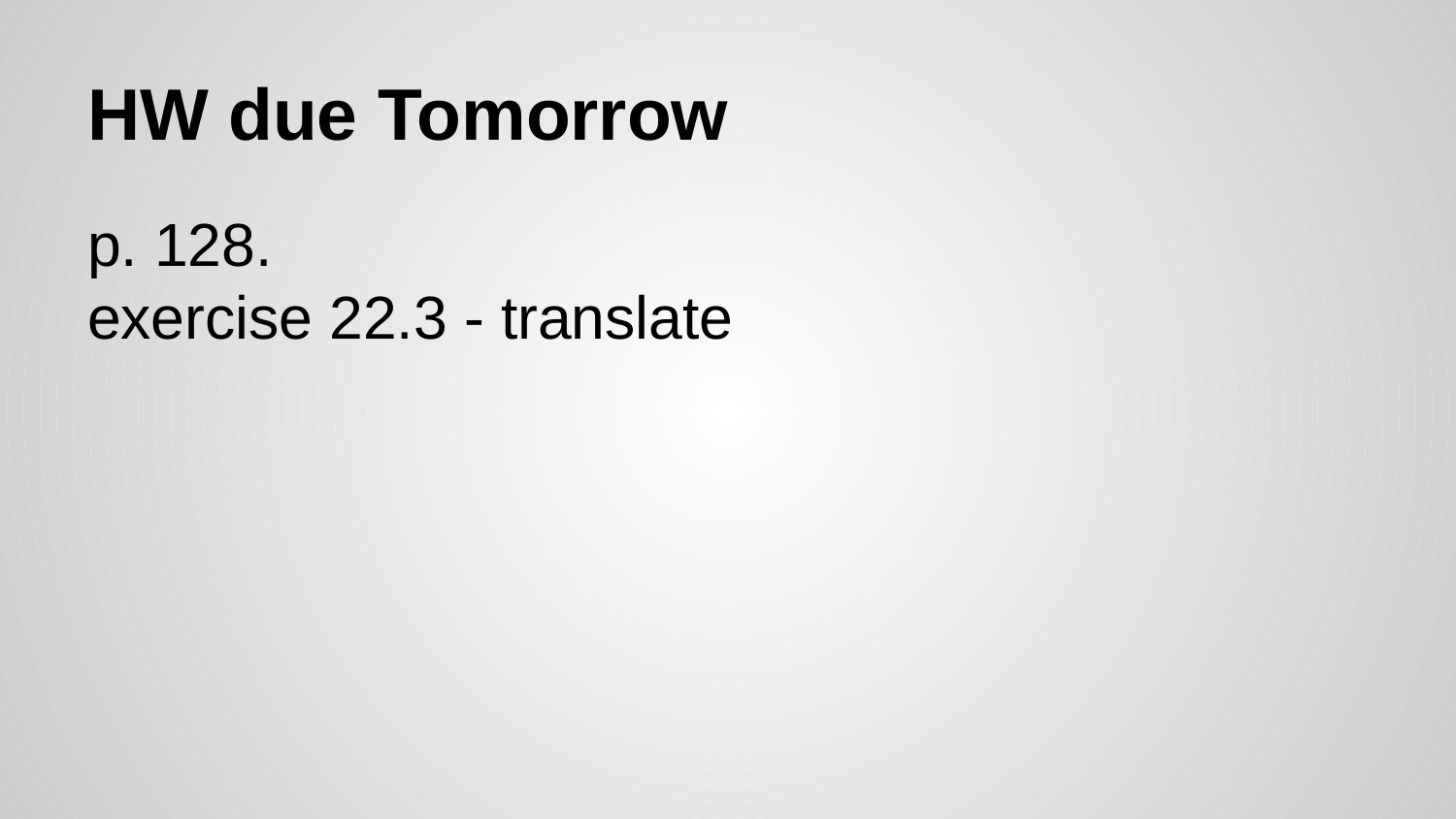

# HW due Tomorrow
p. 128.
exercise 22.3 - translate